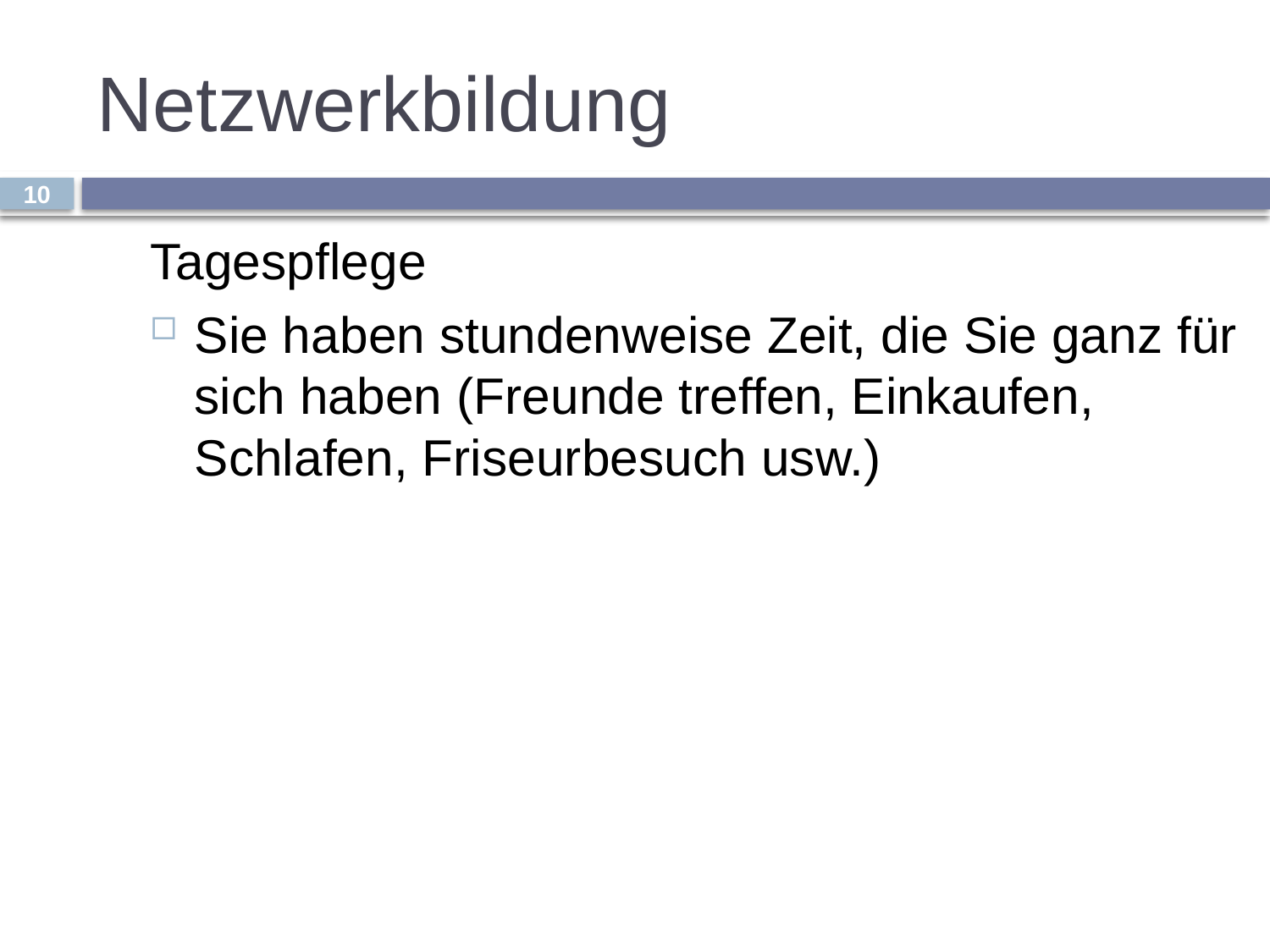

# Netzwerkbildung
10
Tagespflege
Sie haben stundenweise Zeit, die Sie ganz für sich haben (Freunde treffen, Einkaufen, Schlafen, Friseurbesuch usw.)